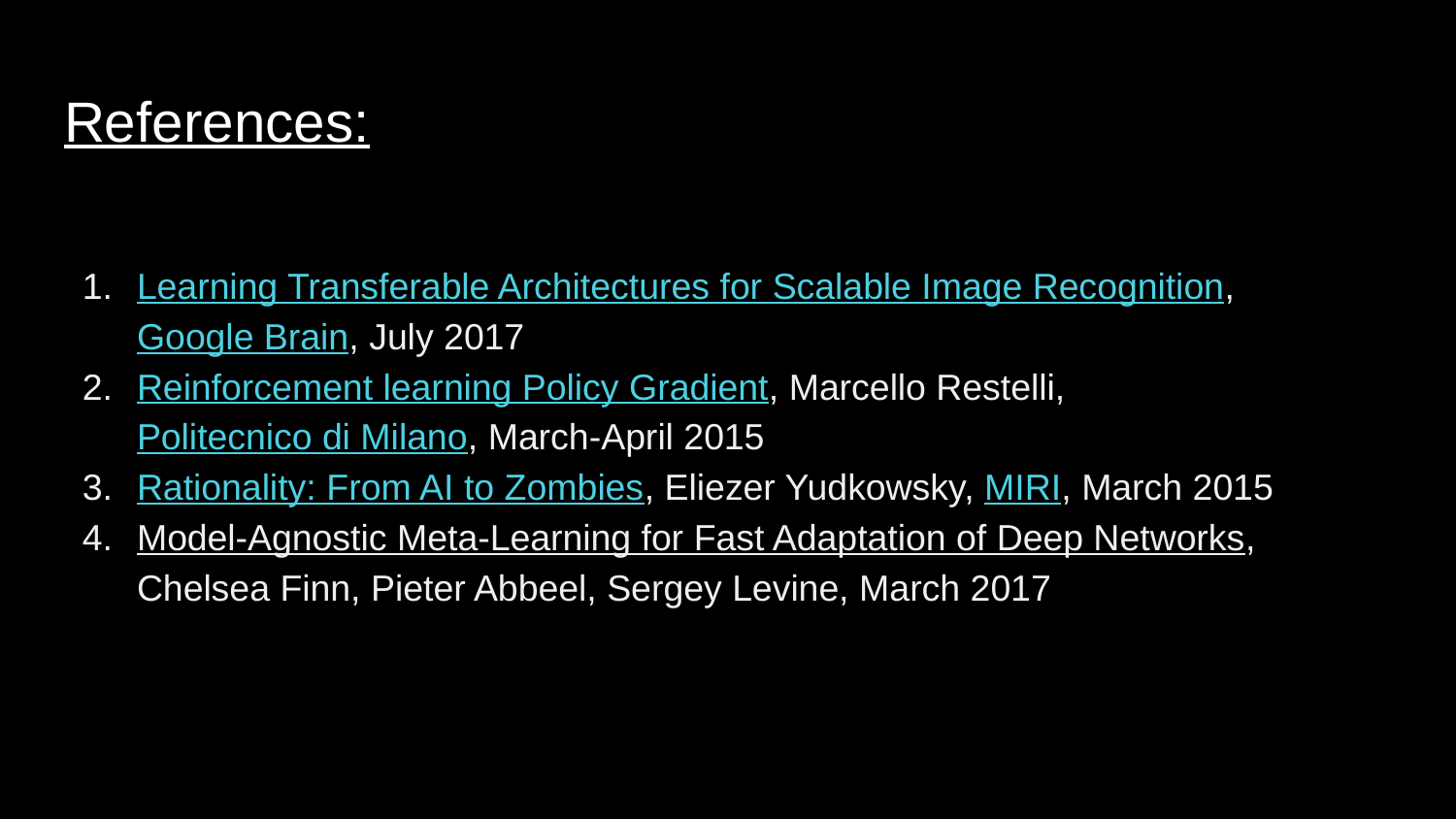

# References:
Learning Transferable Architectures for Scalable Image Recognition, Google Brain, July 2017
Reinforcement learning Policy Gradient, Marcello Restelli, Politecnico di Milano, March-April 2015
Rationality: From AI to Zombies, Eliezer Yudkowsky, MIRI, March 2015
Model-Agnostic Meta-Learning for Fast Adaptation of Deep Networks, Chelsea Finn, Pieter Abbeel, Sergey Levine, March 2017